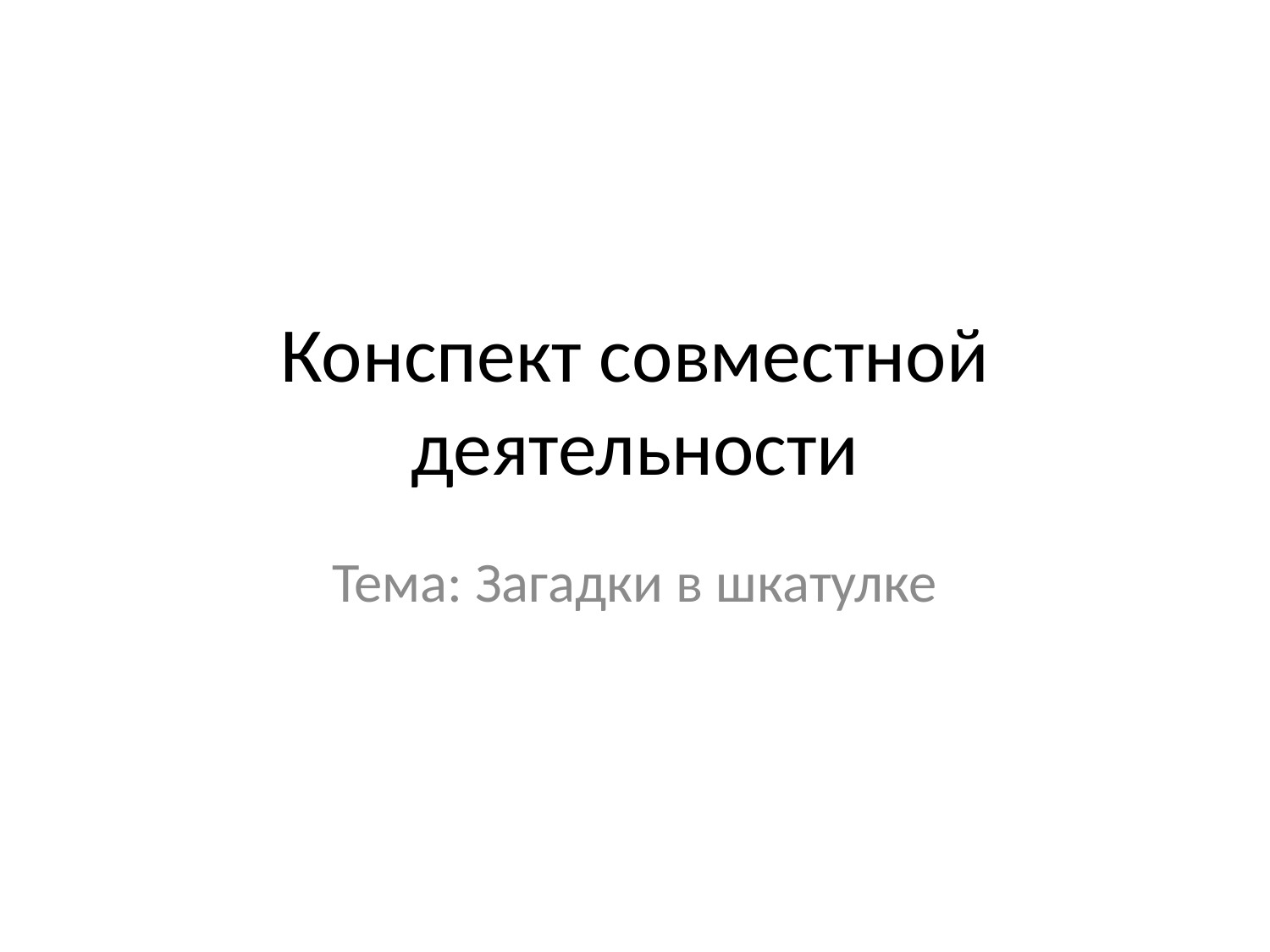

# Конспект совместной деятельности
Тема: Загадки в шкатулке